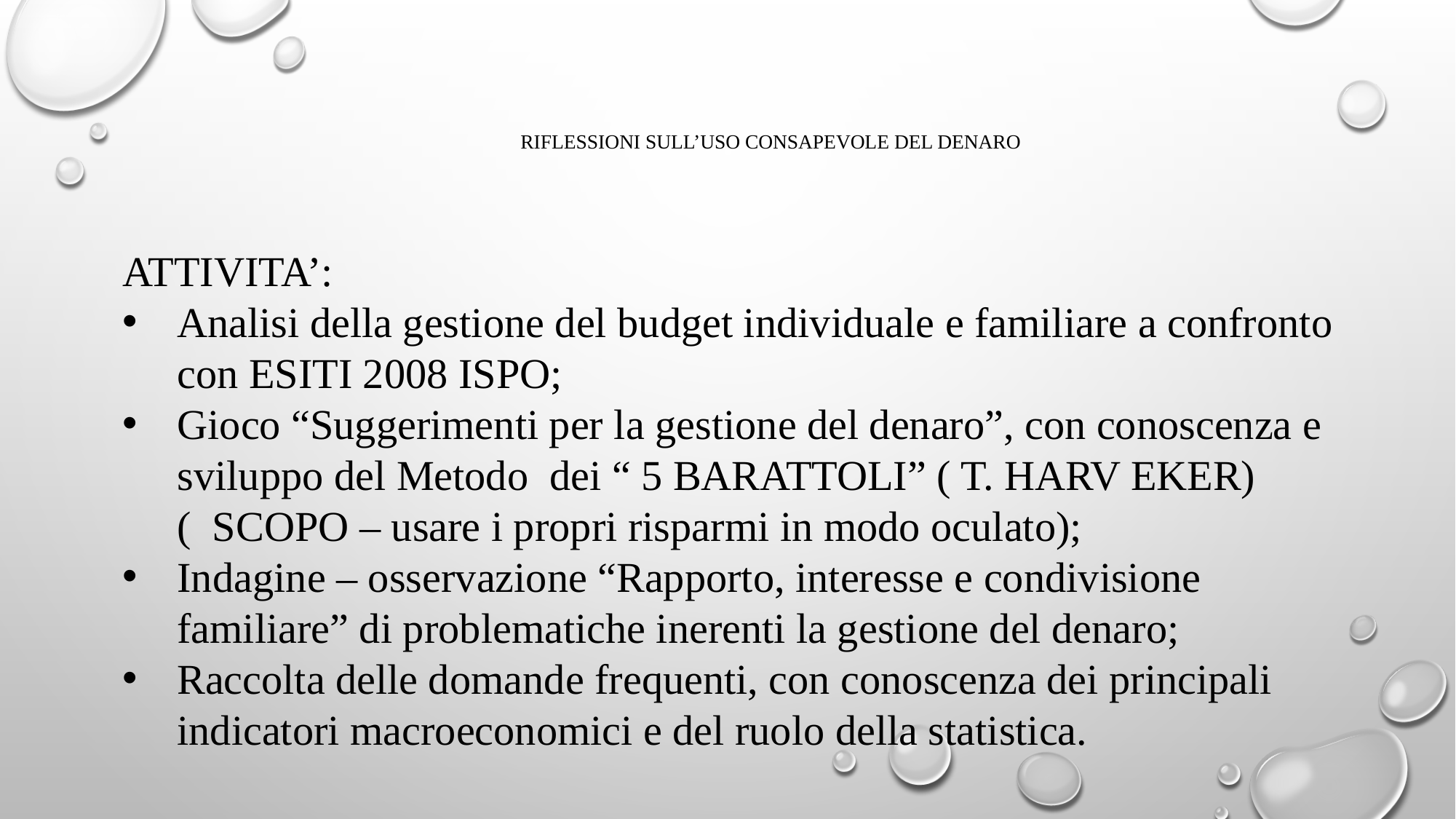

# RIFLESSIONI SULL’USO CONSAPEVOLE DEL DENARO

ATTIVITA’:
Analisi della gestione del budget individuale e familiare a confronto con ESITI 2008 ISPO;
Gioco “Suggerimenti per la gestione del denaro”, con conoscenza e sviluppo del Metodo  dei “ 5 BARATTOLI” ( T. HARV EKER) (  SCOPO – usare i propri risparmi in modo oculato);
Indagine – osservazione “Rapporto, interesse e condivisione familiare” di problematiche inerenti la gestione del denaro;
Raccolta delle domande frequenti, con conoscenza dei principali indicatori macroeconomici e del ruolo della statistica.